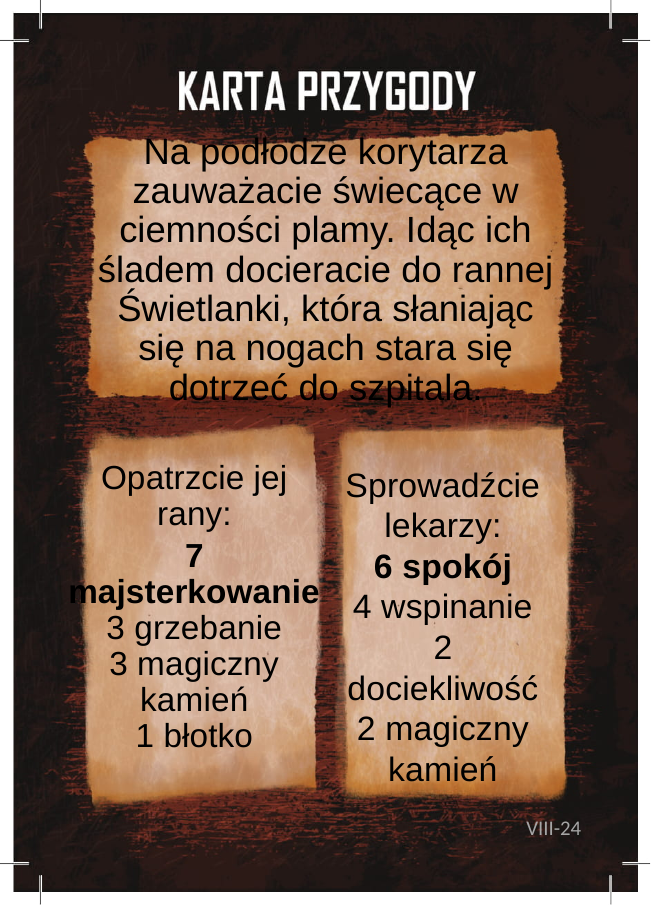

# Na podłodze korytarza zauważacie świecące w ciemności plamy. Idąc ich śladem docieracie do rannej Świetlanki, która słaniając się na nogach stara się dotrzeć do szpitala.
Sprowadźcie lekarzy:
6 spokój
4 wspinanie
2 dociekliwość
2 magiczny kamień
Opatrzcie jej rany:
7 majsterkowanie
3 grzebanie
3 magiczny kamień
1 błotko
VIII-24